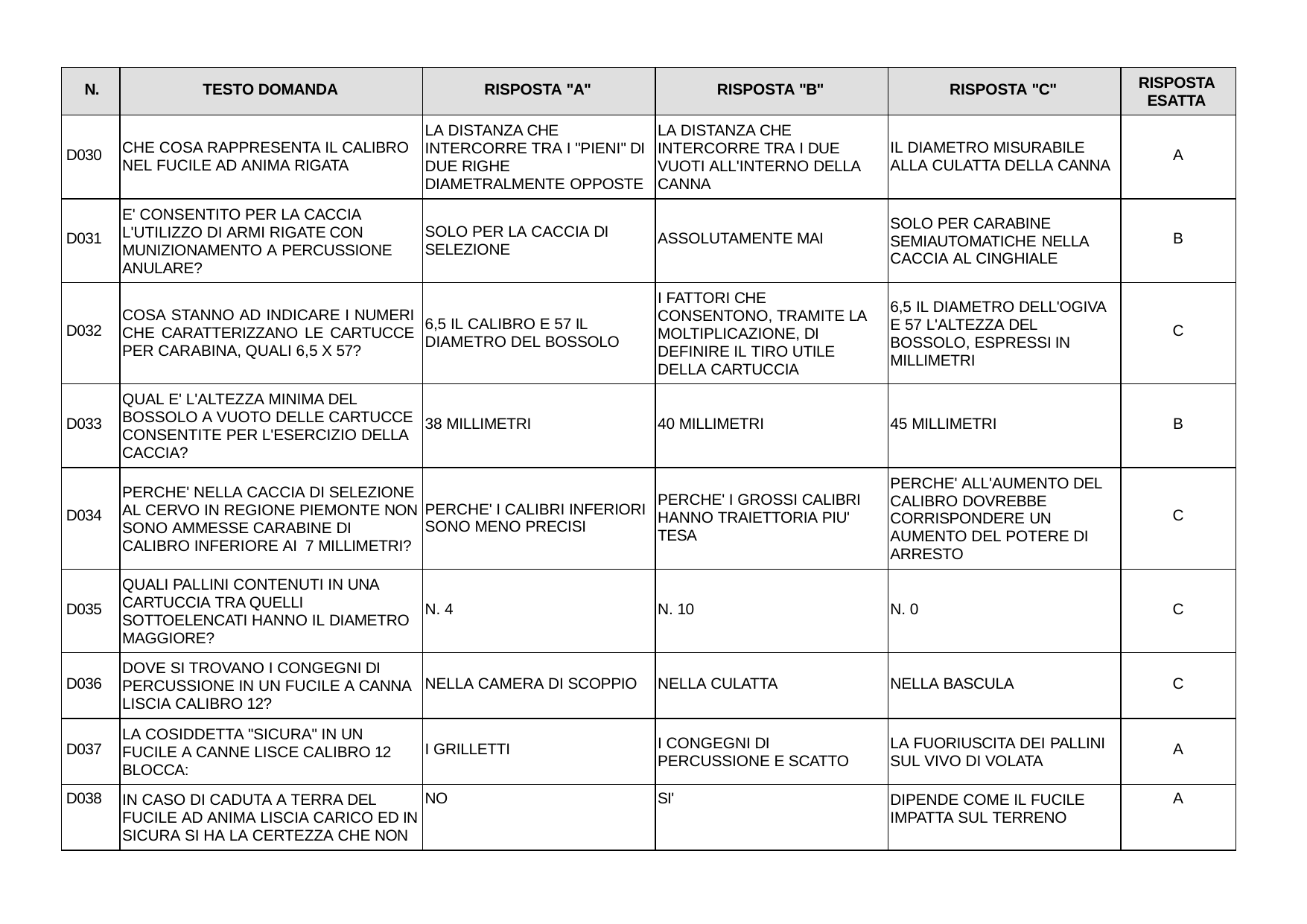

| N. | TESTO DOMANDA | RISPOSTA "A" | RISPOSTA "B" | RISPOSTA "C" | RISPOSTA ESATTA |
| --- | --- | --- | --- | --- | --- |
| D030 | CHE COSA RAPPRESENTA IL CALIBRO NEL FUCILE AD ANIMA RIGATA | LA DISTANZA CHE INTERCORRE TRA I "PIENI" DI DUE RIGHE DIAMETRALMENTE OPPOSTE | LA DISTANZA CHE INTERCORRE TRA I DUE VUOTI ALL'INTERNO DELLA CANNA | IL DIAMETRO MISURABILE ALLA CULATTA DELLA CANNA | A |
| D031 | E' CONSENTITO PER LA CACCIA L'UTILIZZO DI ARMI RIGATE CON MUNIZIONAMENTO A PERCUSSIONE ANULARE? | SOLO PER LA CACCIA DI SELEZIONE | ASSOLUTAMENTE MAI | SOLO PER CARABINE SEMIAUTOMATICHE NELLA CACCIA AL CINGHIALE | B |
| D032 | COSA STANNO AD INDICARE I NUMERI CHE CARATTERIZZANO LE CARTUCCE PER CARABINA, QUALI 6,5 X 57? | 6,5 IL CALIBRO E 57 IL DIAMETRO DEL BOSSOLO | I FATTORI CHE CONSENTONO, TRAMITE LA MOLTIPLICAZIONE, DI DEFINIRE IL TIRO UTILE DELLA CARTUCCIA | 6,5 IL DIAMETRO DELL'OGIVA E 57 L'ALTEZZA DEL BOSSOLO, ESPRESSI IN MILLIMETRI | C |
| D033 | QUAL E' L'ALTEZZA MINIMA DEL BOSSOLO A VUOTO DELLE CARTUCCE CONSENTITE PER L'ESERCIZIO DELLA CACCIA? | 38 MILLIMETRI | 40 MILLIMETRI | 45 MILLIMETRI | B |
| D034 | PERCHE' NELLA CACCIA DI SELEZIONE AL CERVO IN REGIONE PIEMONTE NON SONO AMMESSE CARABINE DI CALIBRO INFERIORE AI 7 MILLIMETRI? | PERCHE' I CALIBRI INFERIORI SONO MENO PRECISI | PERCHE' I GROSSI CALIBRI HANNO TRAIETTORIA PIU' TESA | PERCHE' ALL'AUMENTO DEL CALIBRO DOVREBBE CORRISPONDERE UN AUMENTO DEL POTERE DI ARRESTO | C |
| D035 | QUALI PALLINI CONTENUTI IN UNA CARTUCCIA TRA QUELLI SOTTOELENCATI HANNO IL DIAMETRO MAGGIORE? | N. 4 | N. 10 | N. 0 | C |
| D036 | DOVE SI TROVANO I CONGEGNI DI PERCUSSIONE IN UN FUCILE A CANNA LISCIA CALIBRO 12? | NELLA CAMERA DI SCOPPIO | NELLA CULATTA | NELLA BASCULA | C |
| D037 | LA COSIDDETTA "SICURA" IN UN FUCILE A CANNE LISCE CALIBRO 12 BLOCCA: | I GRILLETTI | I CONGEGNI DI PERCUSSIONE E SCATTO | LA FUORIUSCITA DEI PALLINI SUL VIVO DI VOLATA | A |
| D038 | IN CASO DI CADUTA A TERRA DEL FUCILE AD ANIMA LISCIA CARICO ED IN SICURA SI HA LA CERTEZZA CHE NON | NO | SI' | DIPENDE COME IL FUCILE IMPATTA SUL TERRENO | A |